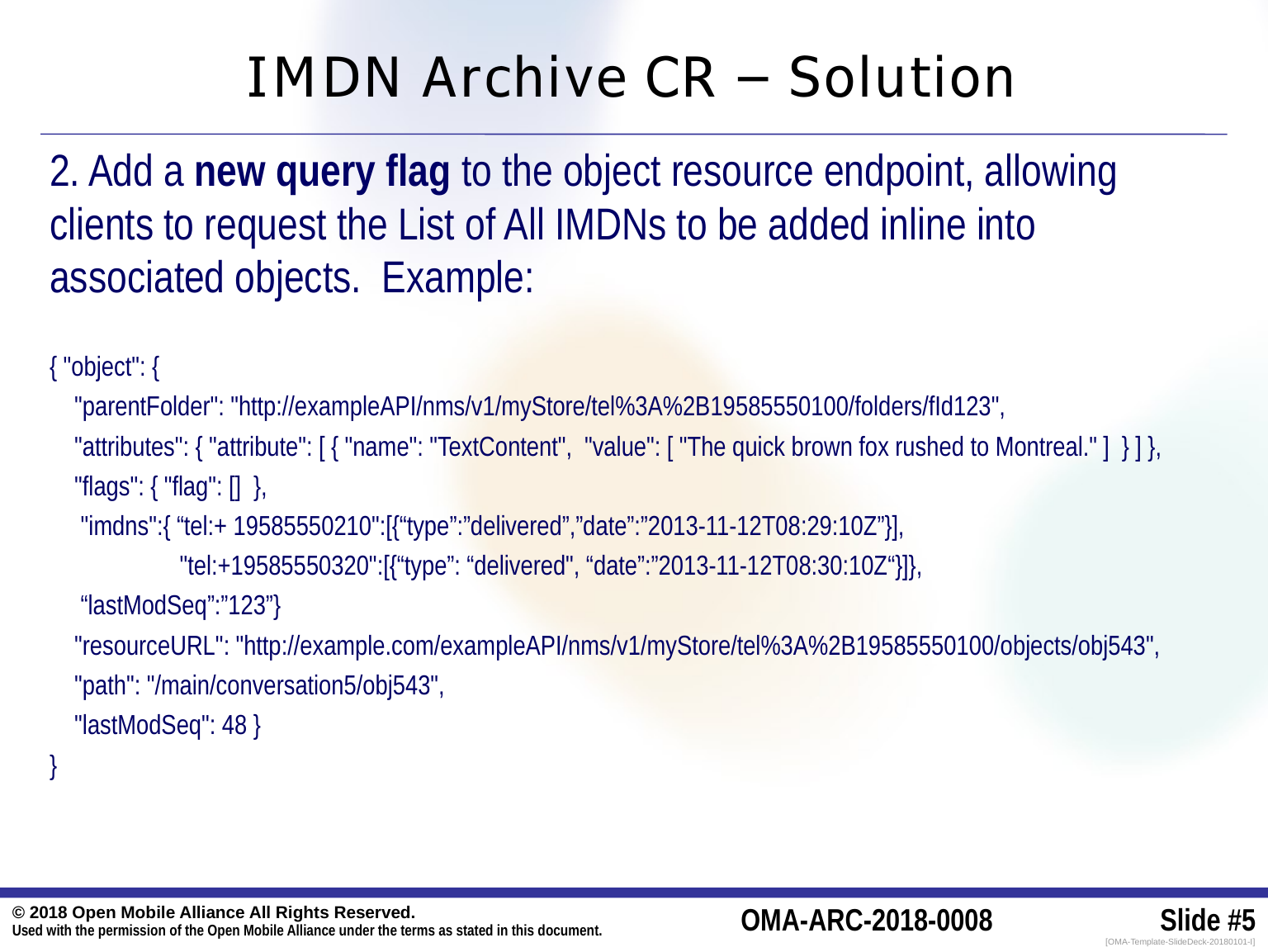

# IMDN Archive CR – Solution
2. Add a new query flag to the object resource endpoint, allowing clients to request the List of All IMDNs to be added inline into associated objects.  Example:

{ "object": {
    "parentFolder": "http://exampleAPI/nms/v1/myStore/tel%3A%2B19585550100/folders/fId123",
    "attributes": { "attribute": [ { "name": "TextContent",  "value": [ "The quick brown fox rushed to Montreal." ]  } ] },
    "flags": { "flag": []  },
     "imdns":{ “tel:+ 19585550210":[{“type”:”delivered”,”date”:”2013-11-12T08:29:10Z”}],
                     "tel:+19585550320":[{“type”: “delivered", “date”:”2013-11-12T08:30:10Z“}]},
     “lastModSeq”:”123”}
    "resourceURL": "http://example.com/exampleAPI/nms/v1/myStore/tel%3A%2B19585550100/objects/obj543",
    "path": "/main/conversation5/obj543",
    "lastModSeq": 48 }
}